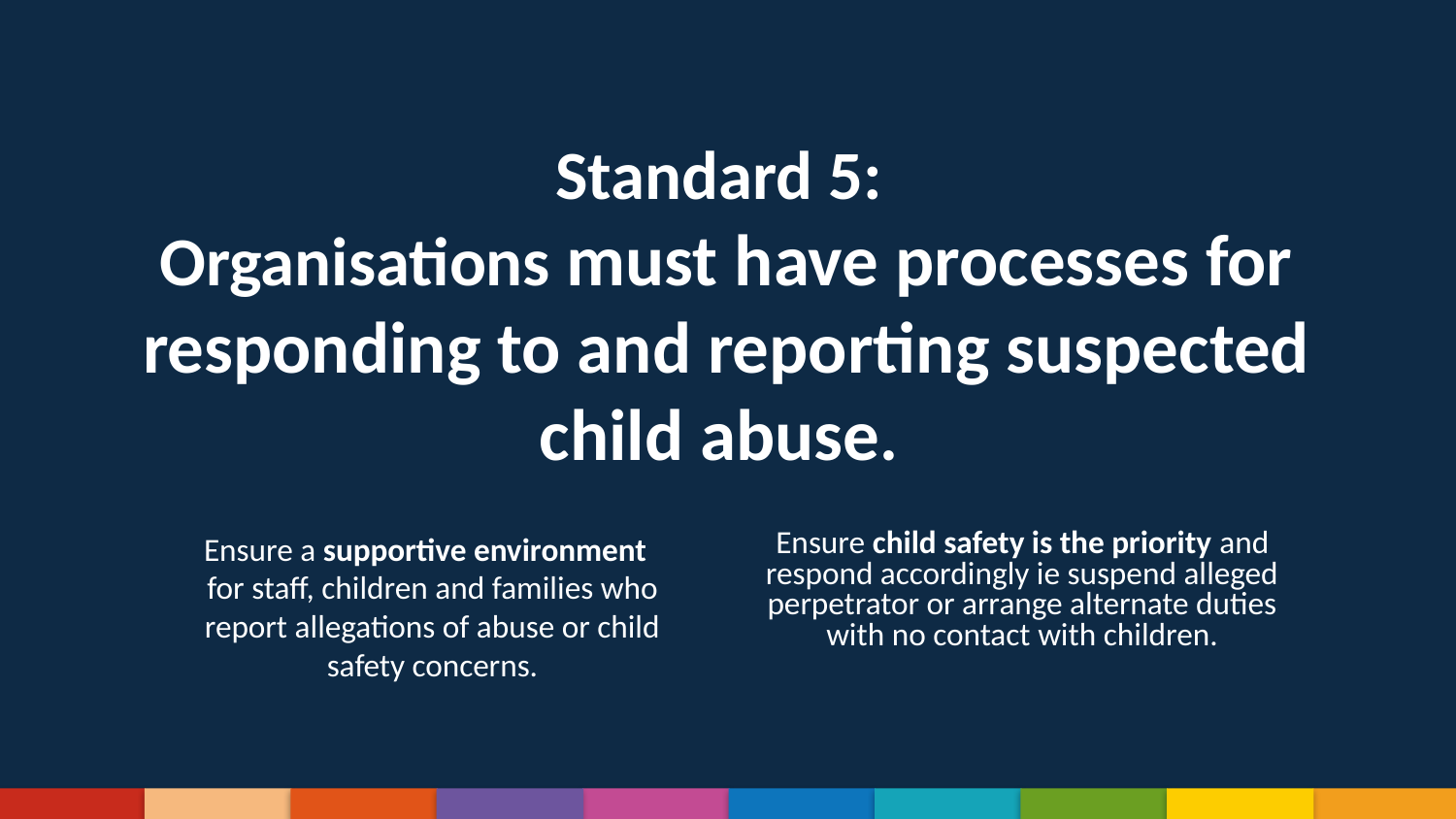

Standard 5:
Organisations must have processes for responding to and reporting suspected child abuse.
Ensure a supportive environment
for staff, children and families who report allegations of abuse or child safety concerns.
Ensure child safety is the priority and respond accordingly ie suspend alleged perpetrator or arrange alternate duties with no contact with children.